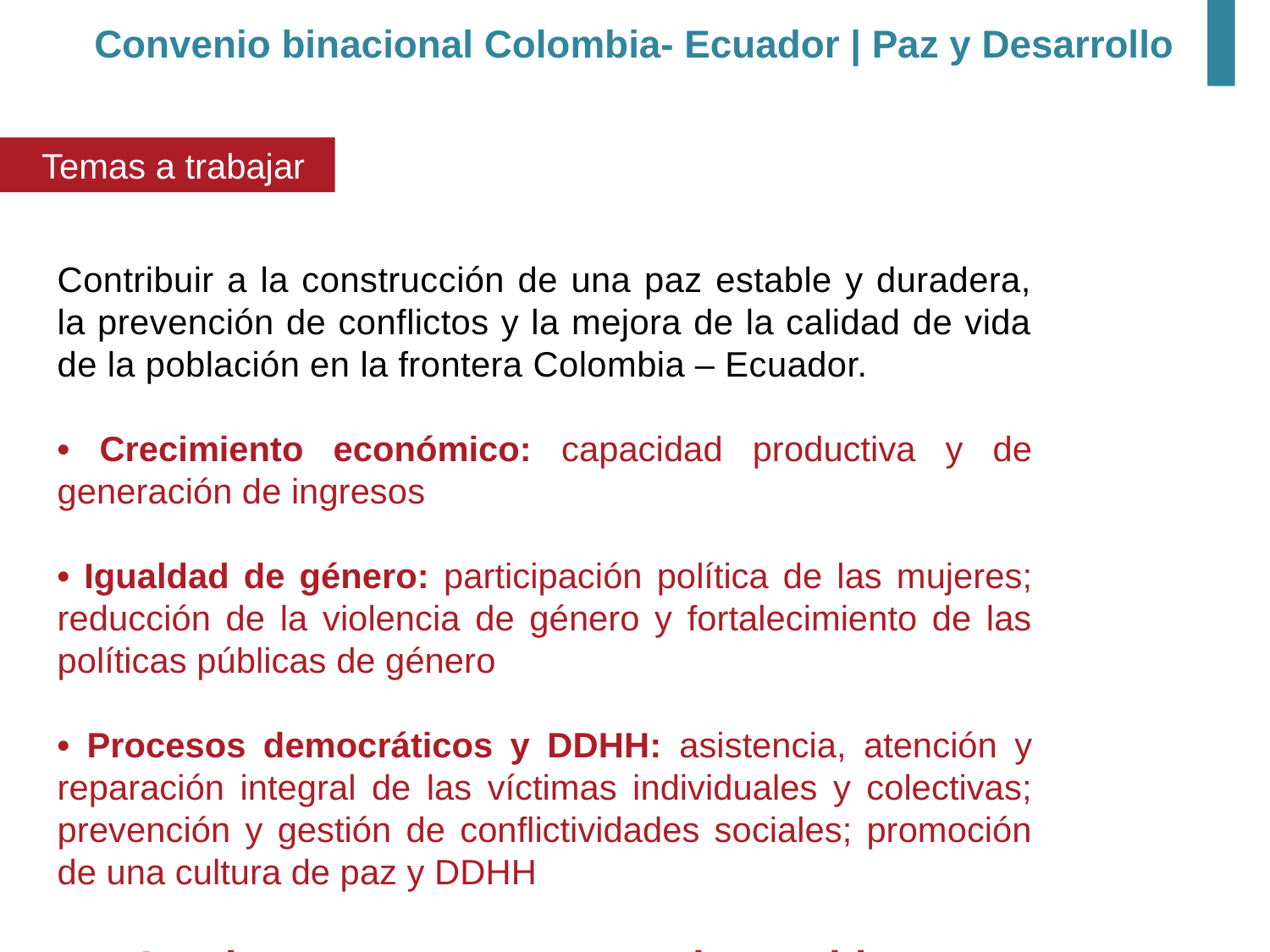

Convenio binacional Colombia- Ecuador | Paz y Desarrollo
   Temas a trabajar
Contribuir a la construcción de una paz estable y duradera, la prevención de conflictos y la mejora de la calidad de vida de la población en la frontera Colombia – Ecuador.

• Crecimiento económico: capacidad productiva y de generación de ingresos

• Igualdad de género: participación política de las mujeres; reducción de la violencia de género y fortalecimiento de las políticas públicas de género

• Procesos democráticos y DDHH: asistencia, atención y reparación integral de las víctimas individuales y colectivas; prevención y gestión de conflictividades sociales; promoción de una cultura de paz y DDHH

La clave es contar con una buena idea y negociarla bien